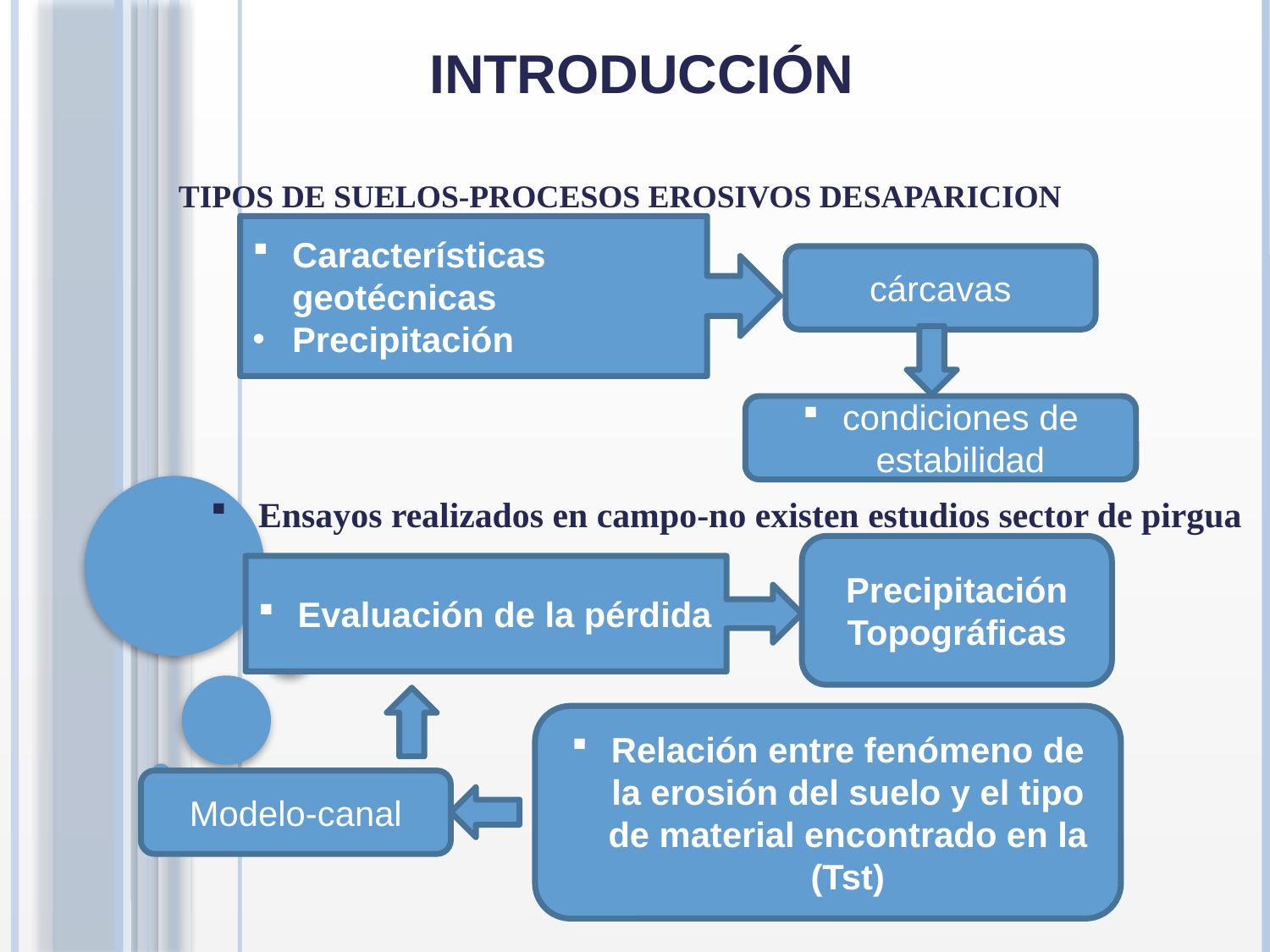

# INTRODUCCIÓN
TIPOS DE SUELOS-PROCESOS EROSIVOS DESAPARICION

Características geotécnicas
Precipitación
cárcavas

condiciones de estabilidad
Ensayos realizados en campo-no existen estudios sector de pirgua
Precipitación Topográficas
Evaluación de la pérdida

Relación entre fenómeno de la erosión del suelo y el tipo de material encontrado en la (Tst)
Modelo-canal